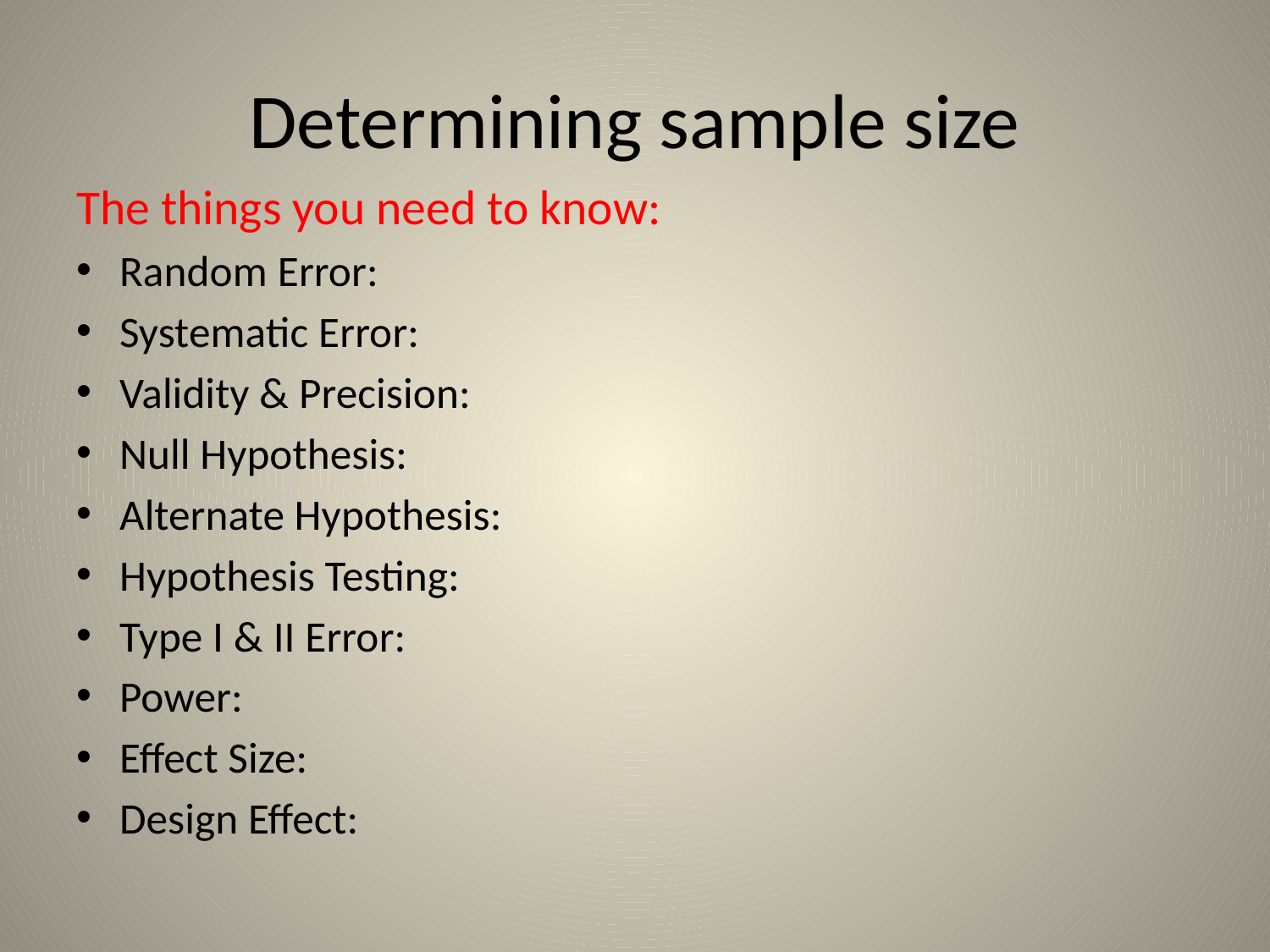

# Determining sample size
The things you need to know:
Random Error:
Systematic Error:
Validity & Precision:
Null Hypothesis:
Alternate Hypothesis:
Hypothesis Testing:
Type I & II Error:
Power:
Effect Size:
Design Effect: